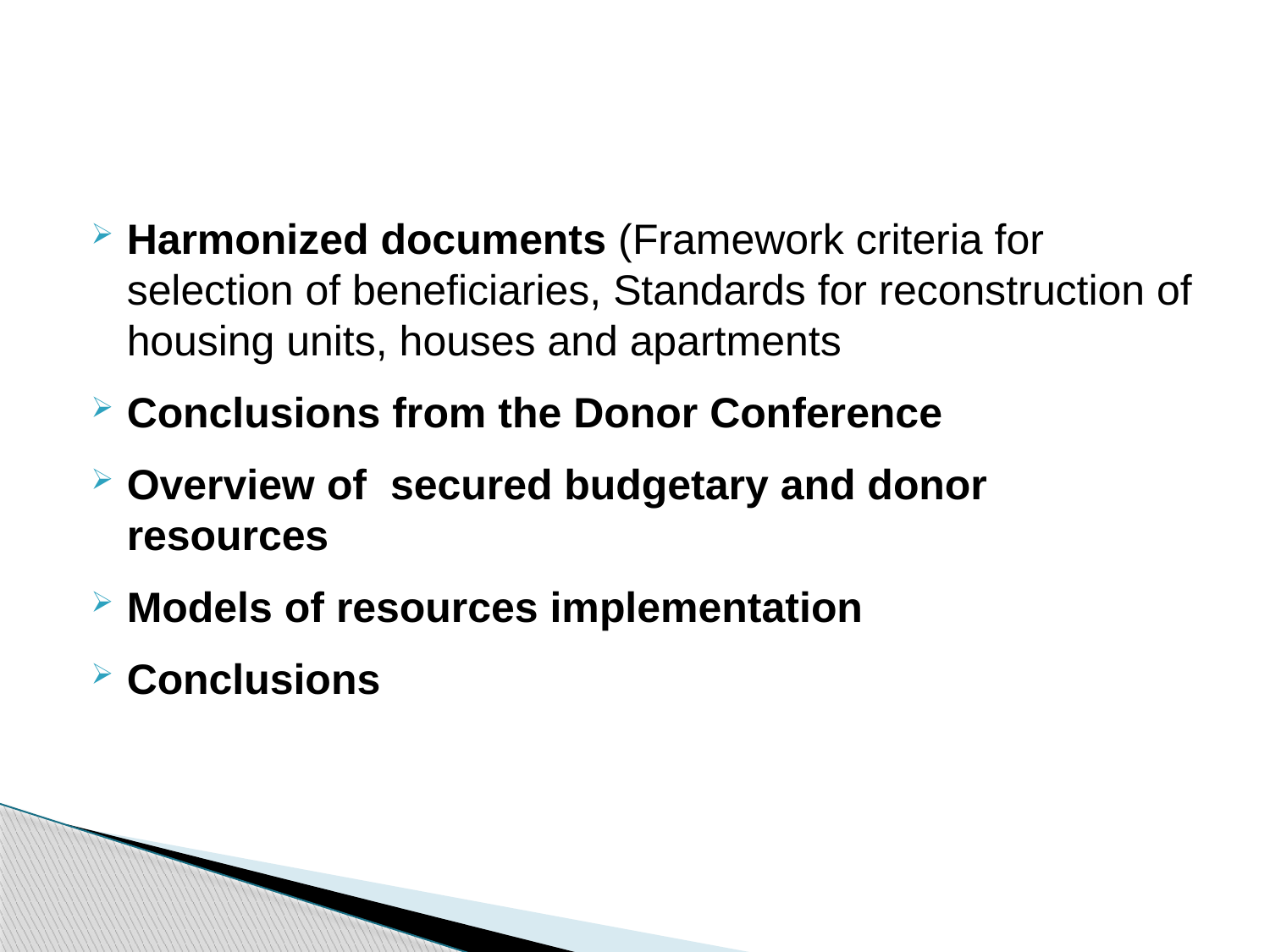

Harmonized documents (Framework criteria for selection of beneficiaries, Standards for reconstruction of housing units, houses and apartments
Conclusions from the Donor Conference
Overview of  secured budgetary and donor resources
Models of resources implementation
Conclusions